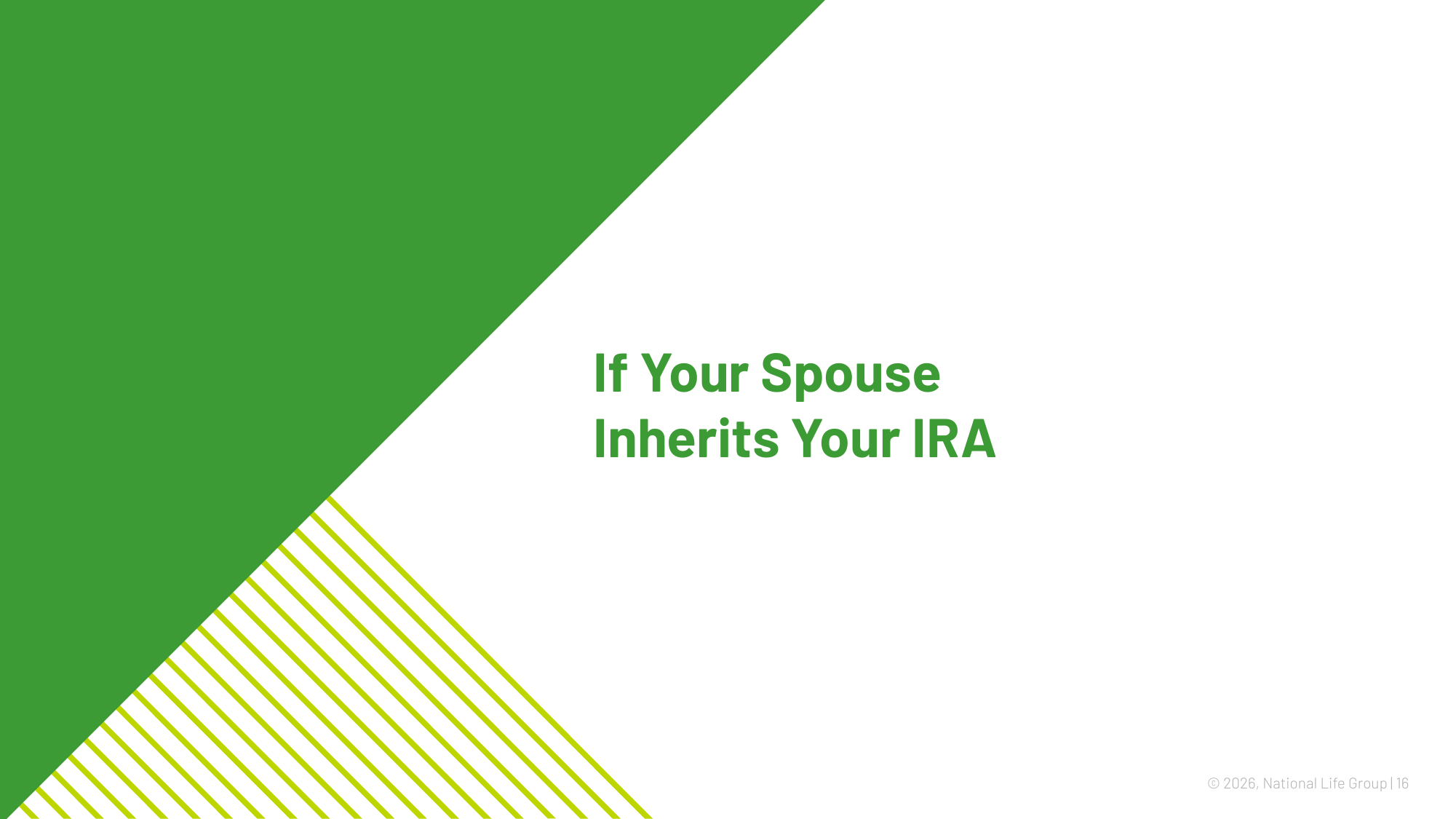

If Your Spouse Inherits Your IRA
© 2026, National Life Group | 16